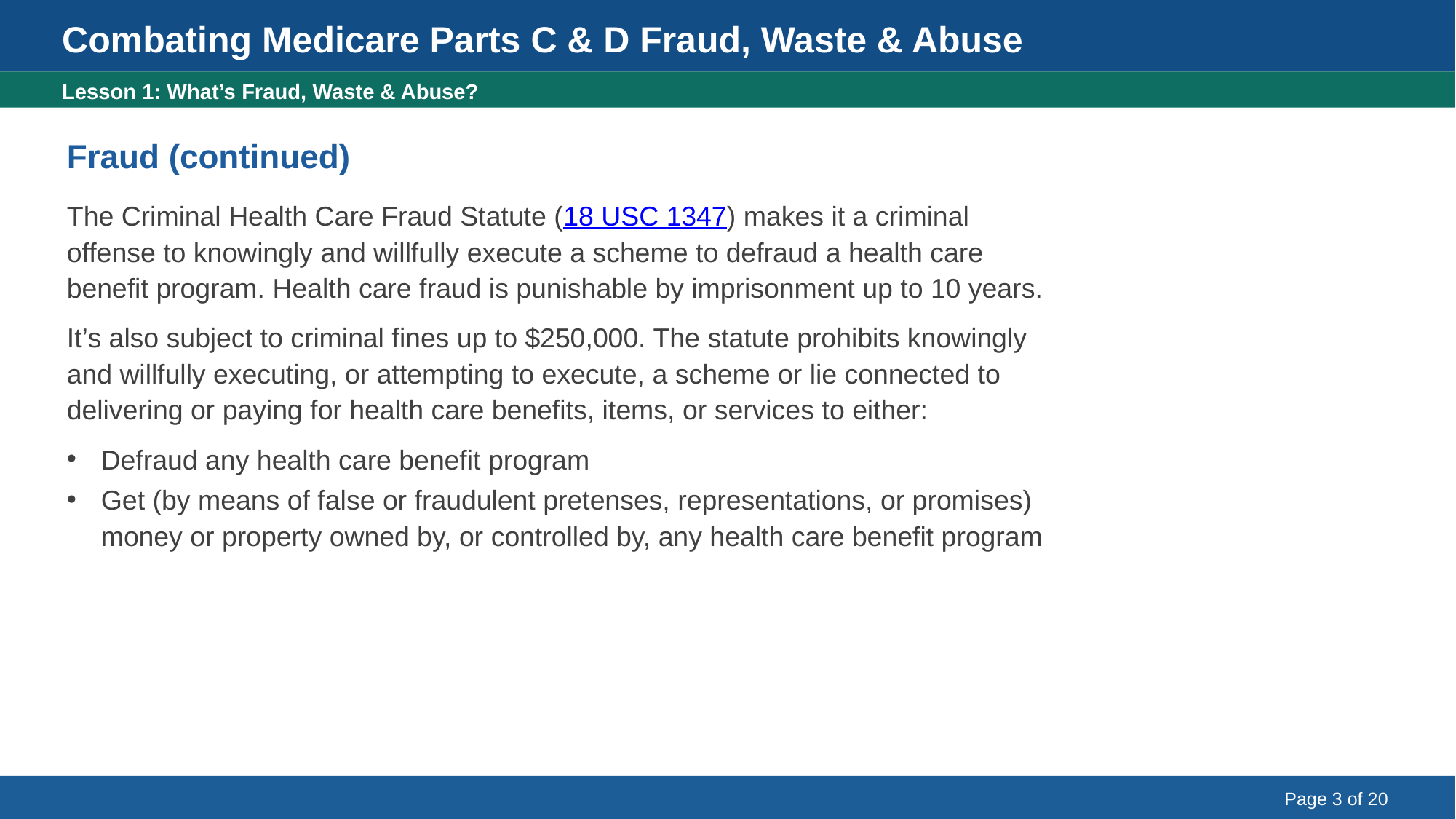

Combating Medicare Parts C & D Fraud, Waste & Abuse

Lesson 1: What’s Fraud, Waste & Abuse?
Fraud (continued)
The Criminal Health Care Fraud Statute (18 USC 1347) makes it a criminal offense to knowingly and willfully execute a scheme to defraud a health care benefit program. Health care fraud is punishable by imprisonment up to 10 years.
It’s also subject to criminal fines up to $250,000. The statute prohibits knowingly and willfully executing, or attempting to execute, a scheme or lie connected to delivering or paying for health care benefits, items, or services to either:
Defraud any health care benefit program
Get (by means of false or fraudulent pretenses, representations, or promises) money or property owned by, or controlled by, any health care benefit program

Page 3 of 20